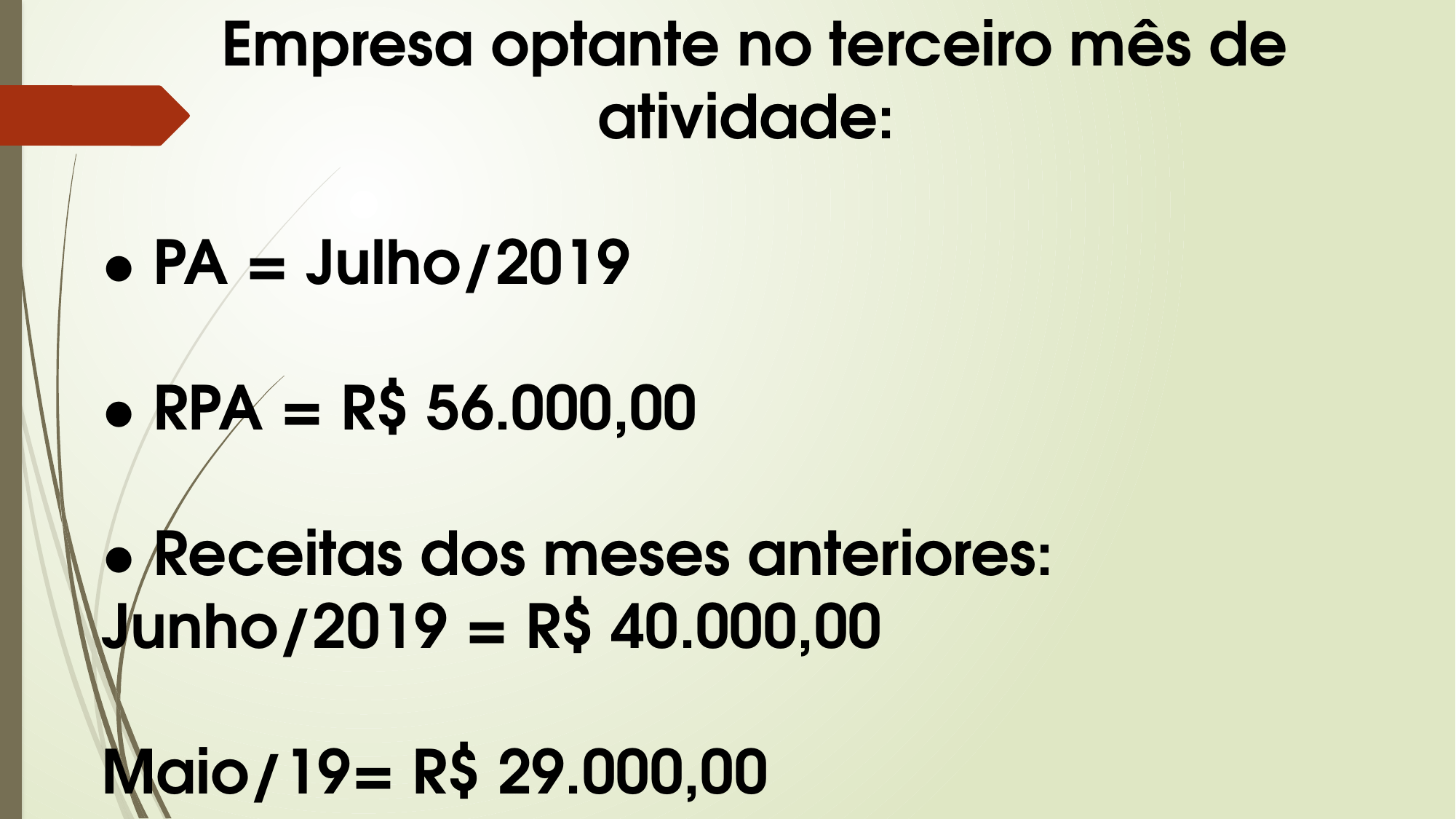

Empresa optante no terceiro mês de atividade:

• PA = Julho/2019

• RPA = R$ 56.000,00

• Receitas dos meses anteriores:
Junho/2019 = R$ 40.000,00

Maio/19= R$ 29.000,00